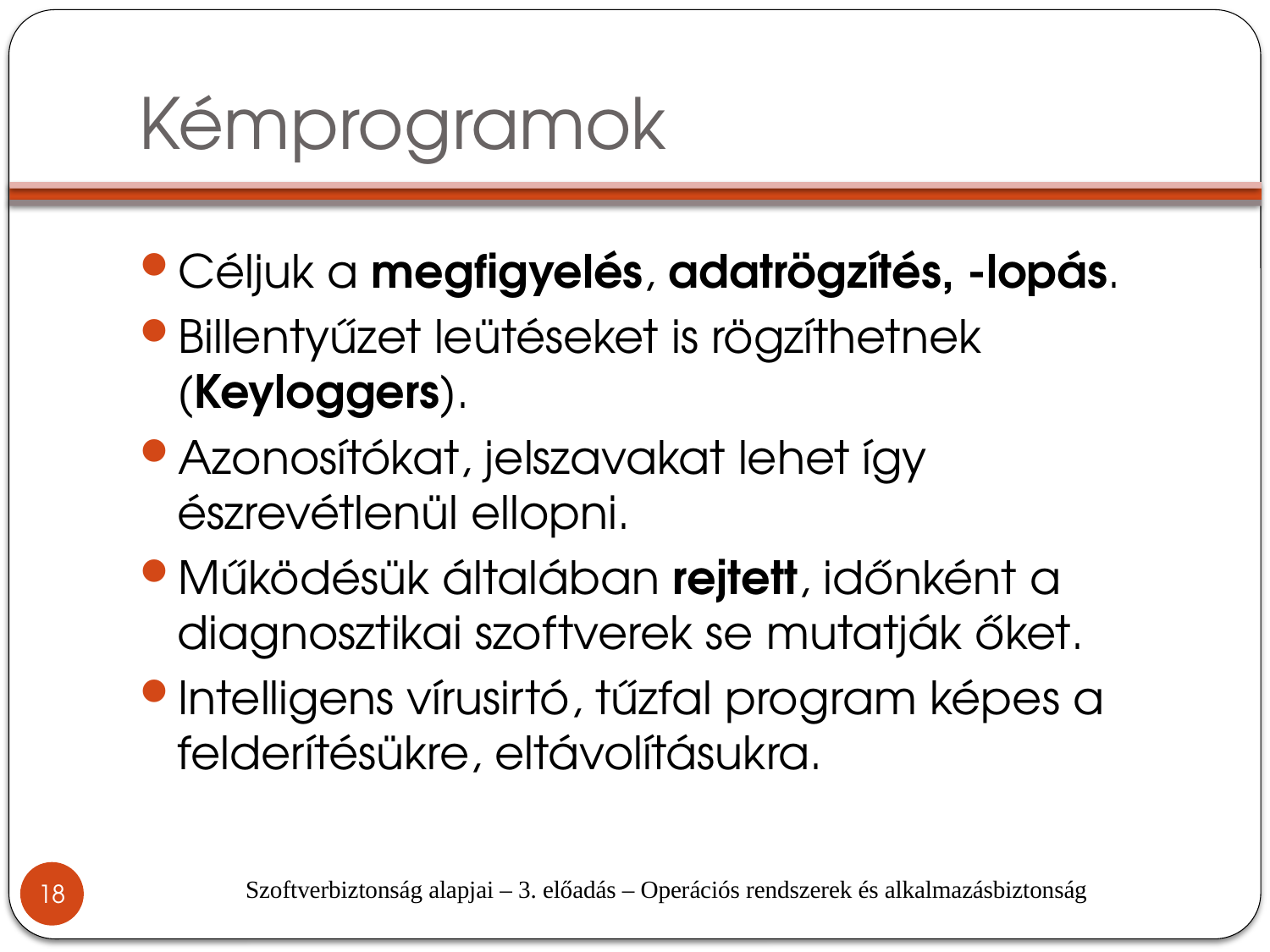

# Kémprogramok
Céljuk a megfigyelés, adatrögzítés, -lopás.
Billentyűzet leütéseket is rögzíthetnek (Keyloggers).
Azonosítókat, jelszavakat lehet így észrevétlenül ellopni.
Működésük általában rejtett, időnként a diagnosztikai szoftverek se mutatják őket.
Intelligens vírusirtó, tűzfal program képes a felderítésükre, eltávolításukra.
Szoftverbiztonság alapjai – 3. előadás – Operációs rendszerek és alkalmazásbiztonság
18